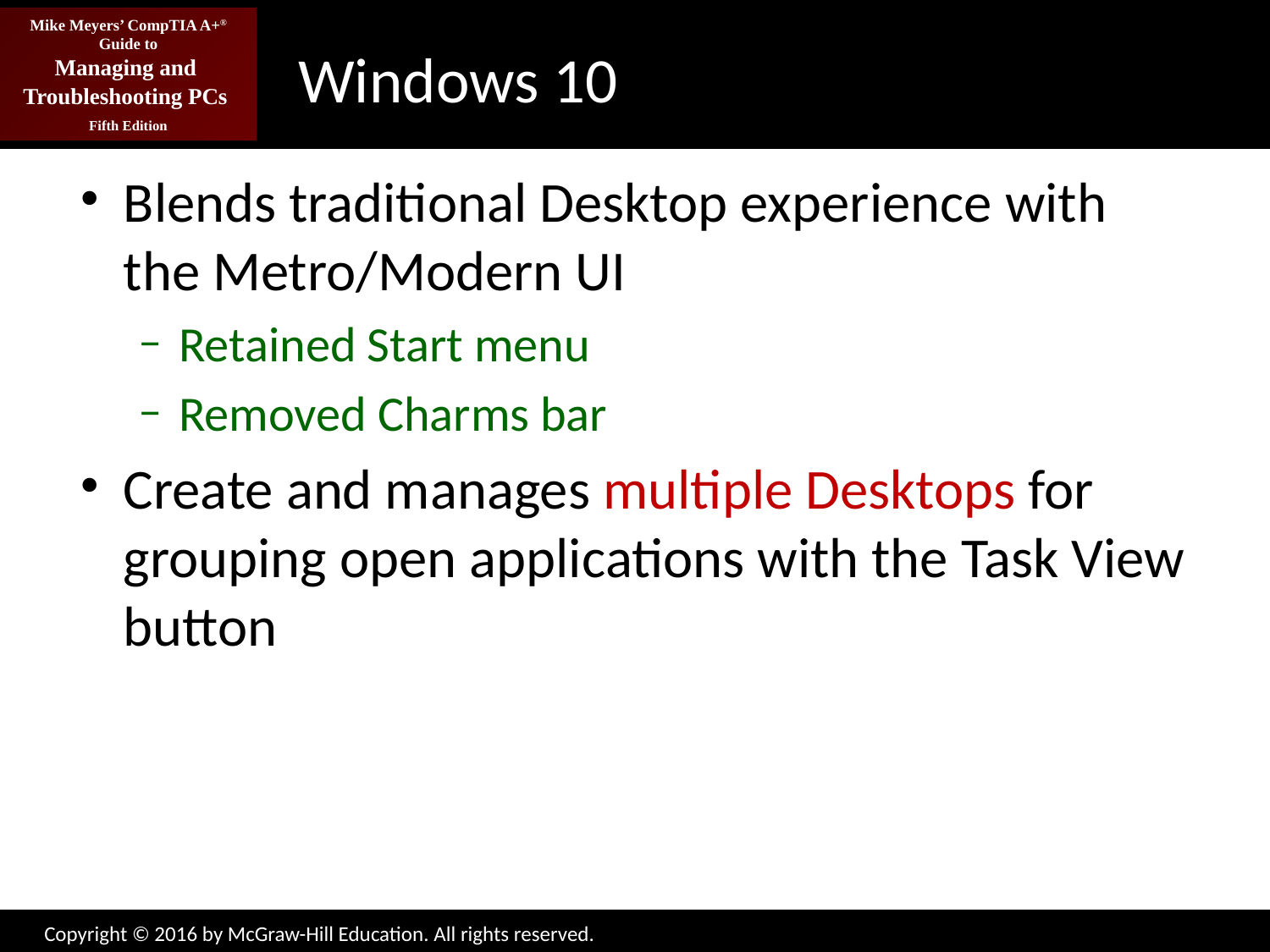

# Windows 10
Blends traditional Desktop experience with the Metro/Modern UI
Retained Start menu
Removed Charms bar
Create and manages multiple Desktops for grouping open applications with the Task View button